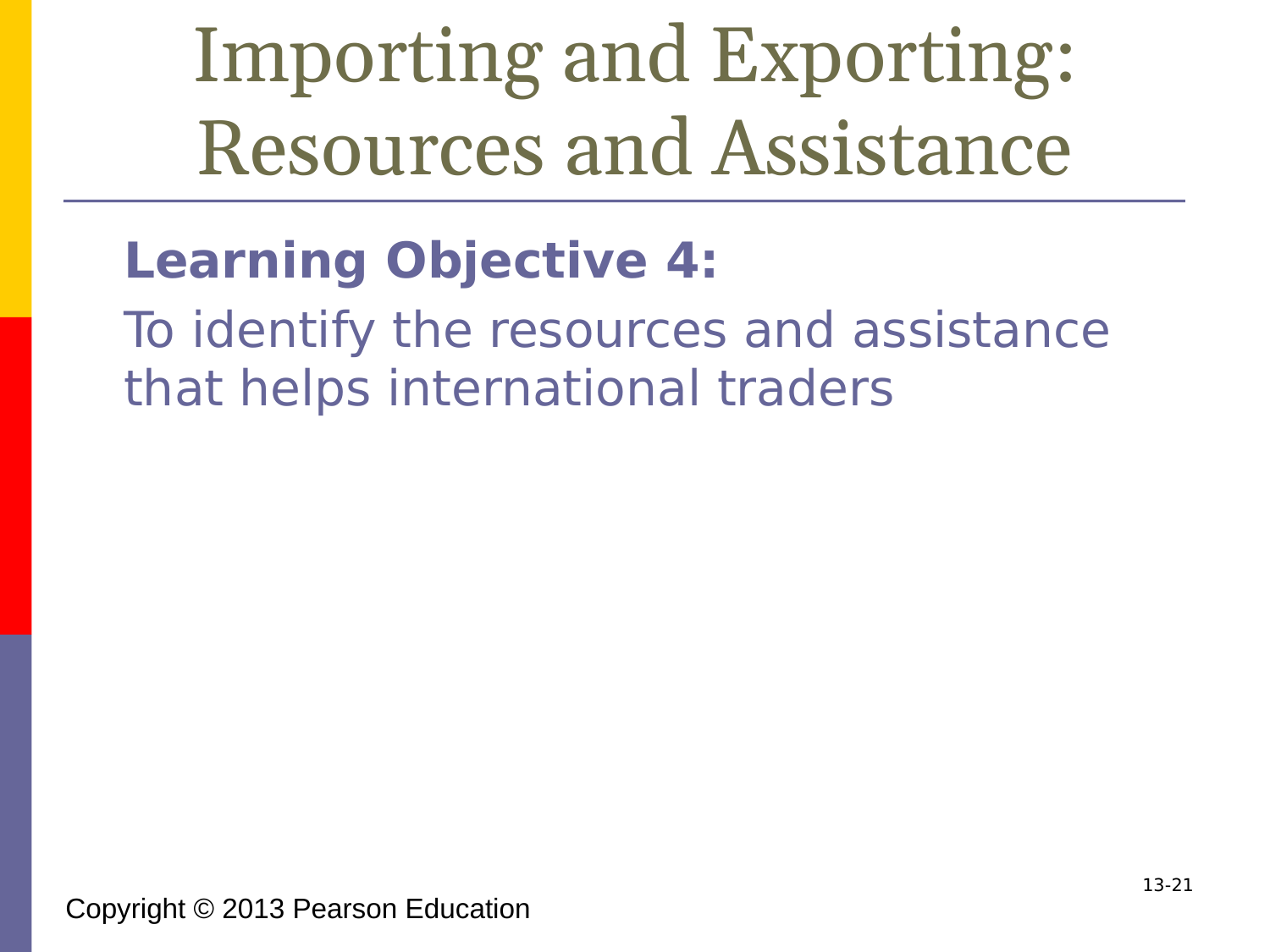

# Importing and Exporting: Resources and Assistance
	Learning Objective 4:
	To identify the resources and assistance that helps international traders
13-21